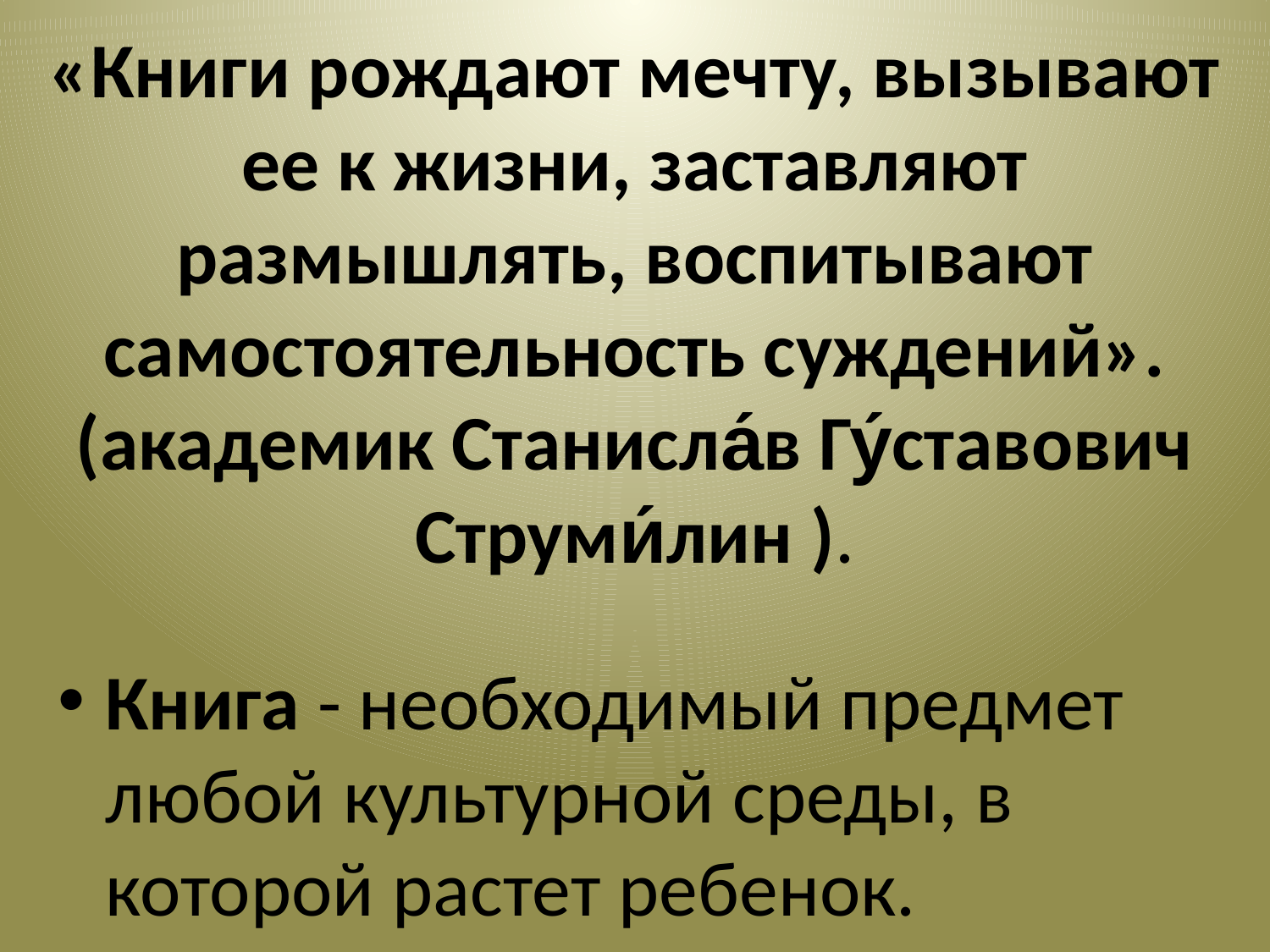

# «Книги рождают мечту, вызывают ее к жизни, заставляют размышлять, воспитывают самостоятельность суждений». (академик Станисла́в Гу́ставович Струми́лин ).
Книга - необходимый предмет любой культурной среды, в которой растет ребенок.